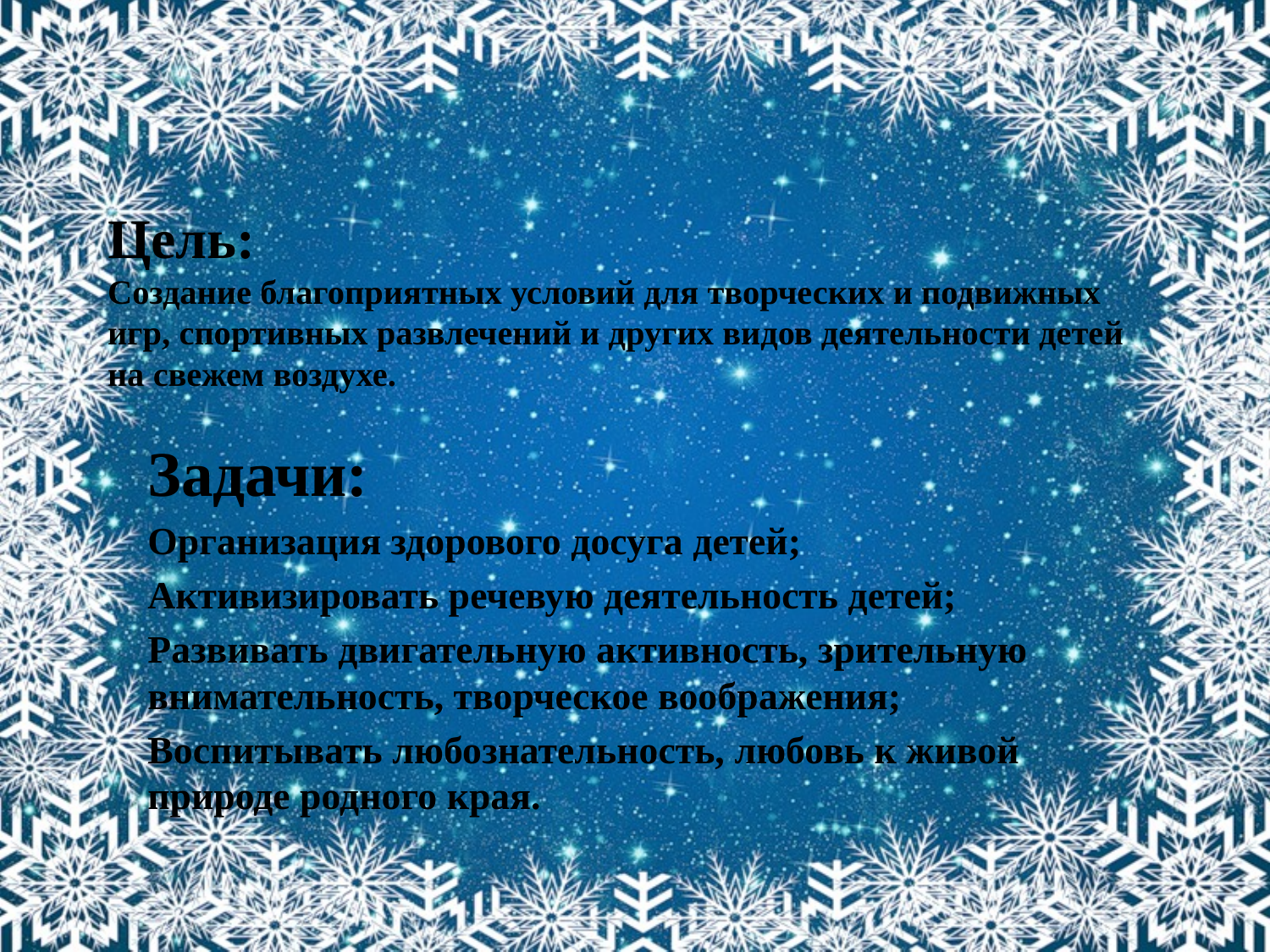

# Цель: Создание благоприятных условий для творческих и подвижных игр, спортивных развлечений и других видов деятельности детей на свежем воздухе.
Задачи:
Организация здорового досуга детей;
Активизировать речевую деятельность детей;
Развивать двигательную активность, зрительную внимательность, творческое воображения;
Воспитывать любознательность, любовь к живой природе родного края.